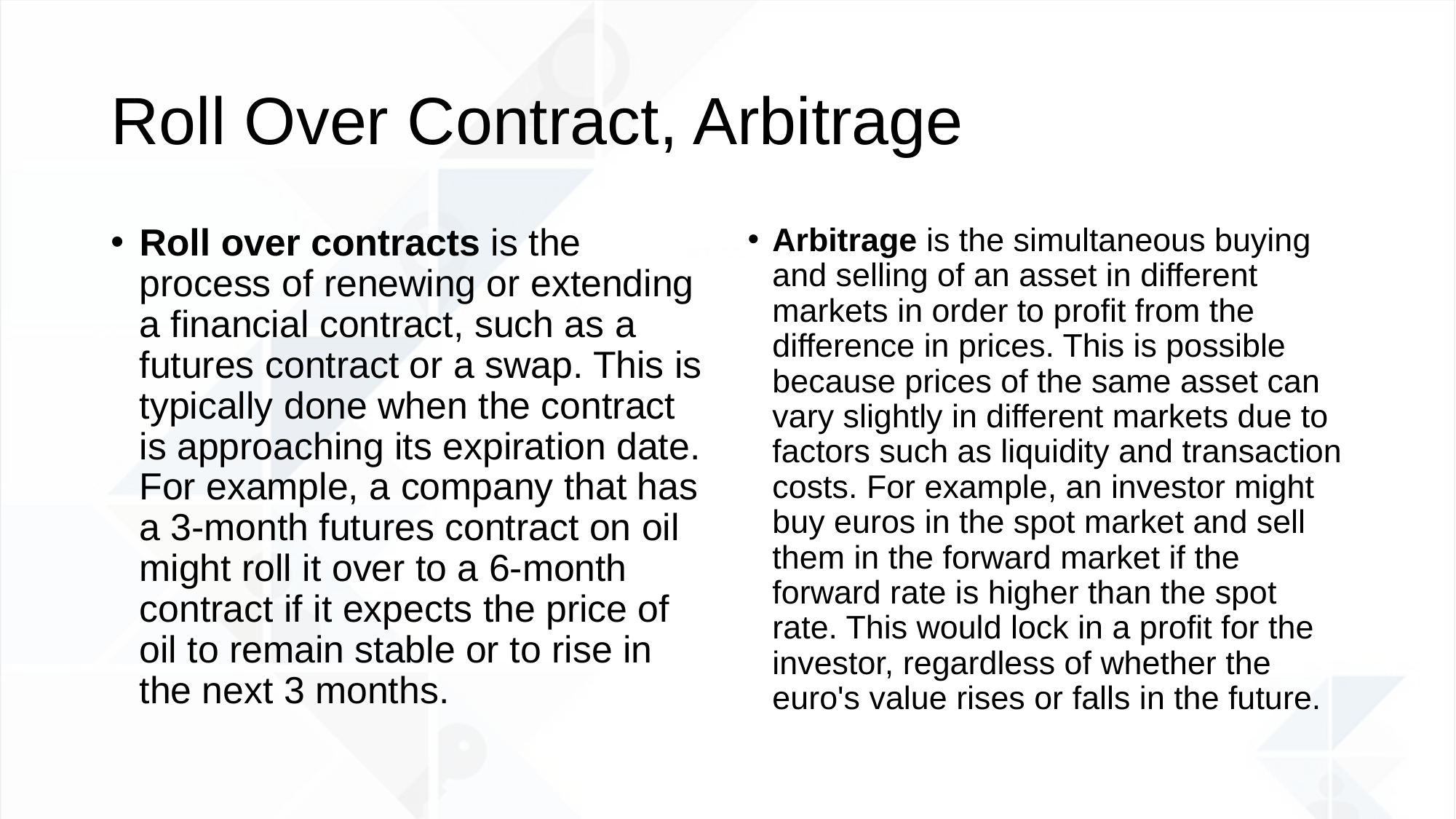

# Roll Over Contract, Arbitrage
Roll over contracts is the process of renewing or extending a financial contract, such as a futures contract or a swap. This is typically done when the contract is approaching its expiration date. For example, a company that has a 3-month futures contract on oil might roll it over to a 6-month contract if it expects the price of oil to remain stable or to rise in the next 3 months.
Arbitrage is the simultaneous buying and selling of an asset in different markets in order to profit from the difference in prices. This is possible because prices of the same asset can vary slightly in different markets due to factors such as liquidity and transaction costs. For example, an investor might buy euros in the spot market and sell them in the forward market if the forward rate is higher than the spot rate. This would lock in a profit for the investor, regardless of whether the euro's value rises or falls in the future.